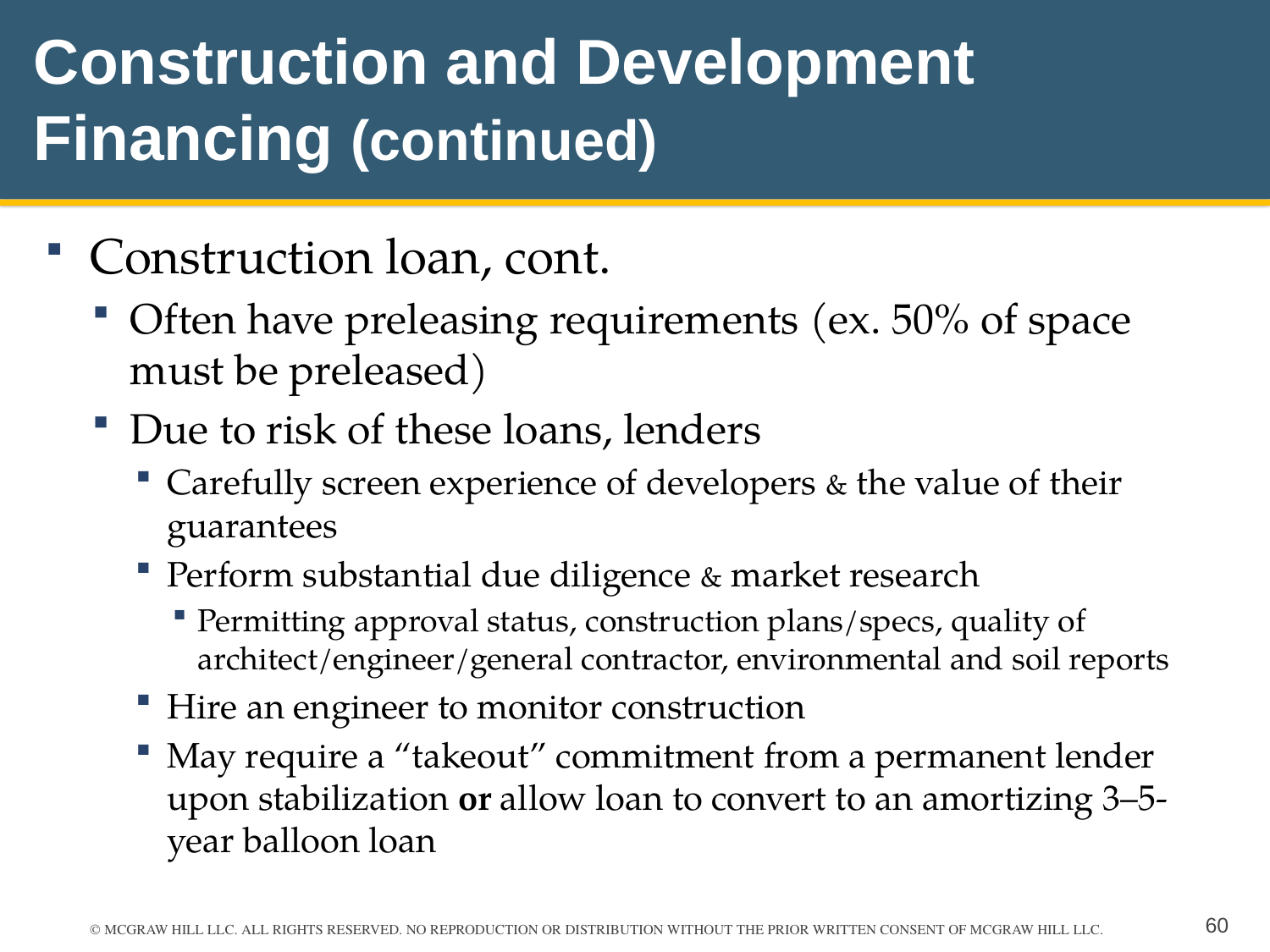

# Construction and Development Financing (continued)
Construction loan, cont.
Often have preleasing requirements (ex. 50% of space must be preleased)
Due to risk of these loans, lenders
Carefully screen experience of developers & the value of their guarantees
Perform substantial due diligence & market research
Permitting approval status, construction plans/specs, quality of architect/engineer/general contractor, environmental and soil reports
Hire an engineer to monitor construction
May require a “takeout” commitment from a permanent lender upon stabilization or allow loan to convert to an amortizing 3–5-year balloon loan

© MCGRAW HILL LLC. ALL RIGHTS RESERVED. NO REPRODUCTION OR DISTRIBUTION WITHOUT THE PRIOR WRITTEN CONSENT OF MCGRAW HILL LLC.
60